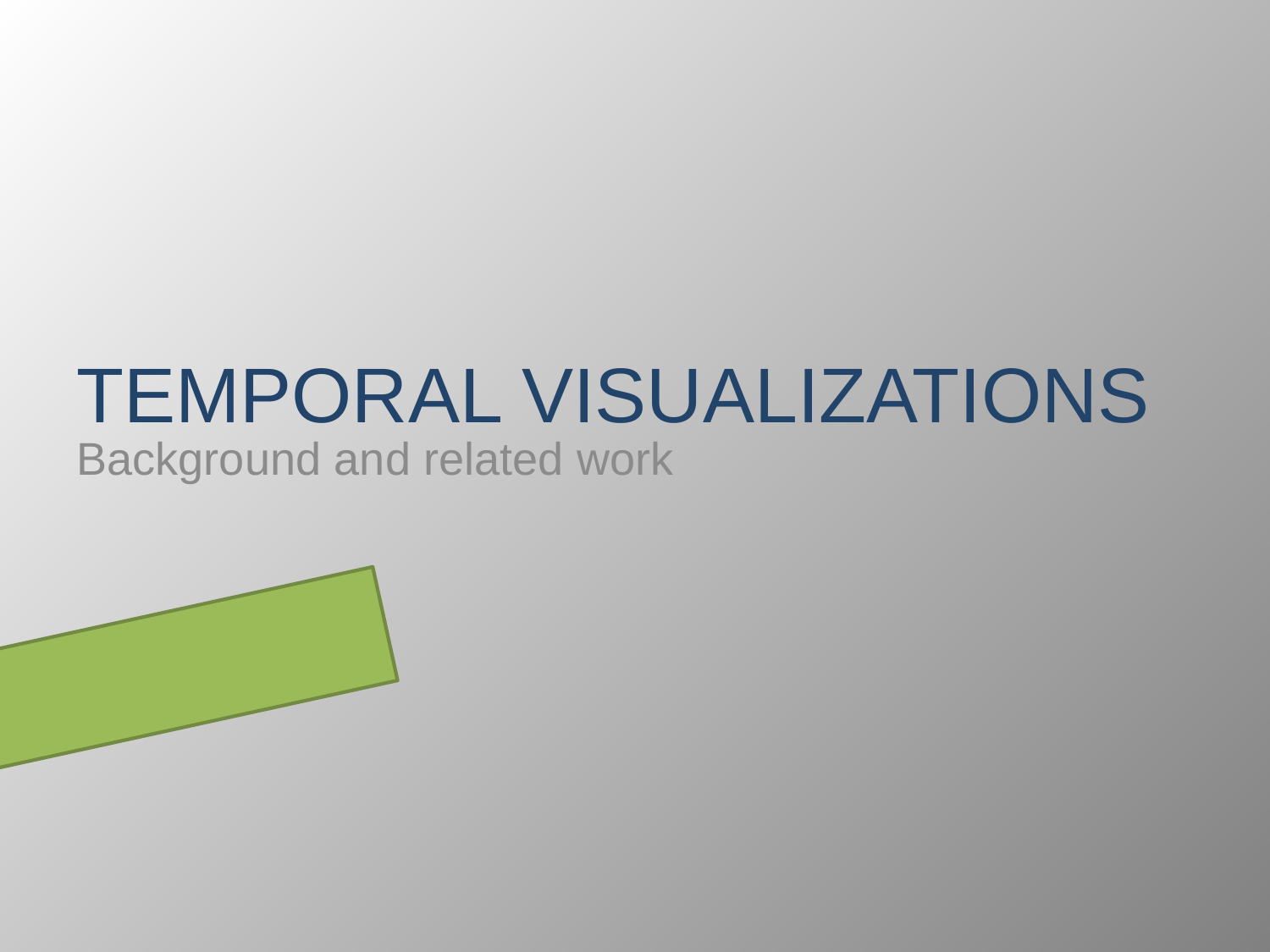

# Temporal visualizations
Background and related work